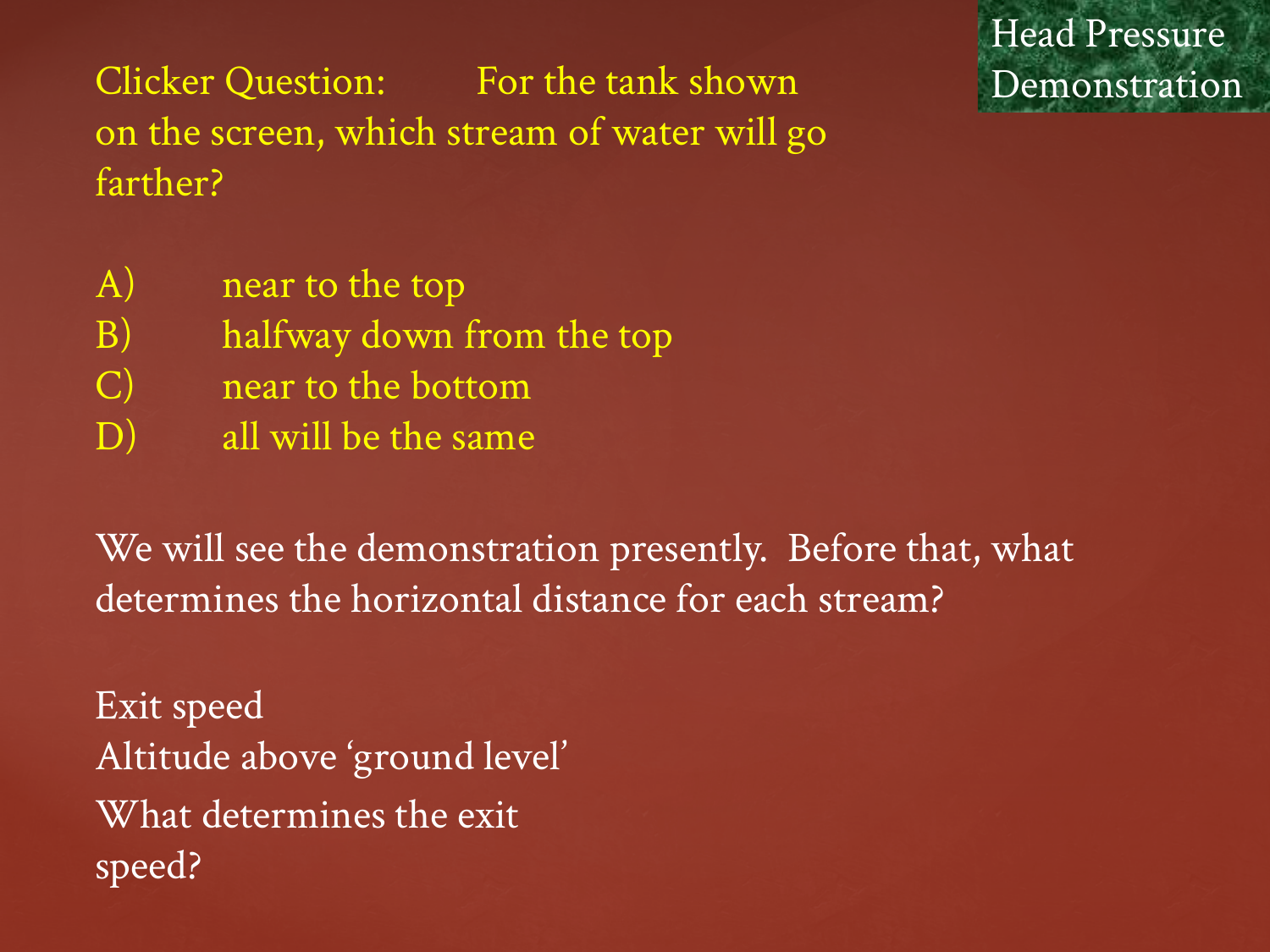

Head Pressure Demonstration
Clicker Question:	For the tank shown on the screen, which stream of water will go farther?

A)	near to the top
B)	halfway down from the top
C)	near to the bottom
D)	all will be the same

We will see the demonstration presently.  Before that, what determines the horizontal distance for each stream?
Exit speed
Altitude above ‘ground level’
What determines the exit speed?